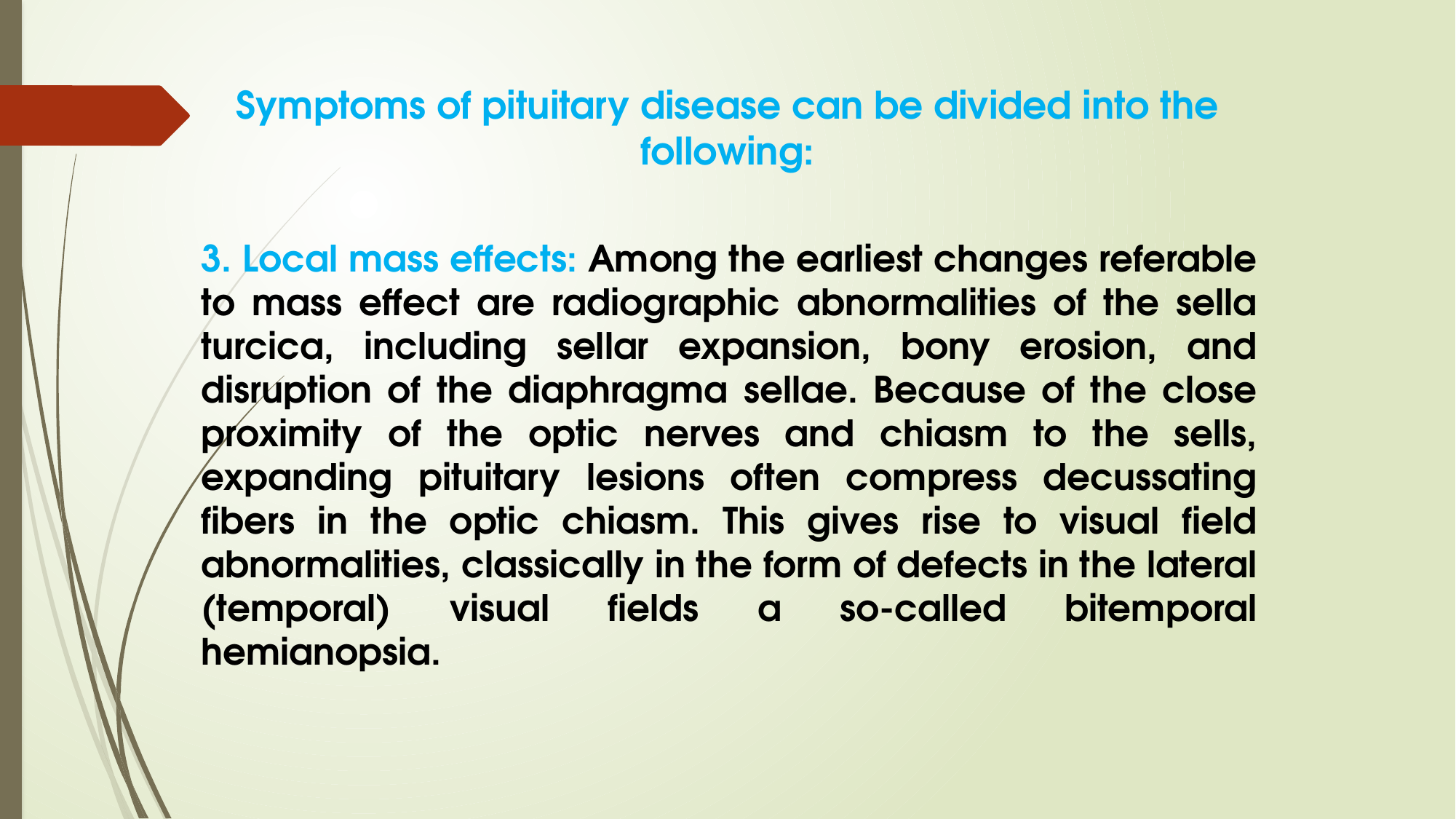

Symptoms of pituitary disease can be divided into the following:
3. Local mass effects: Among the earliest changes referable to mass effect are radiographic abnormalities of the sella turcica, including sellar expansion, bony erosion, and disruption of the diaphragma sellae. Because of the close proximity of the optic nerves and chiasm to the sells, expanding pituitary lesions often compress decussating fibers in the optic chiasm. This gives rise to visual field abnormalities, classically in the form of defects in the lateral (temporal) visual fields a so-called bitemporal hemianopsia.